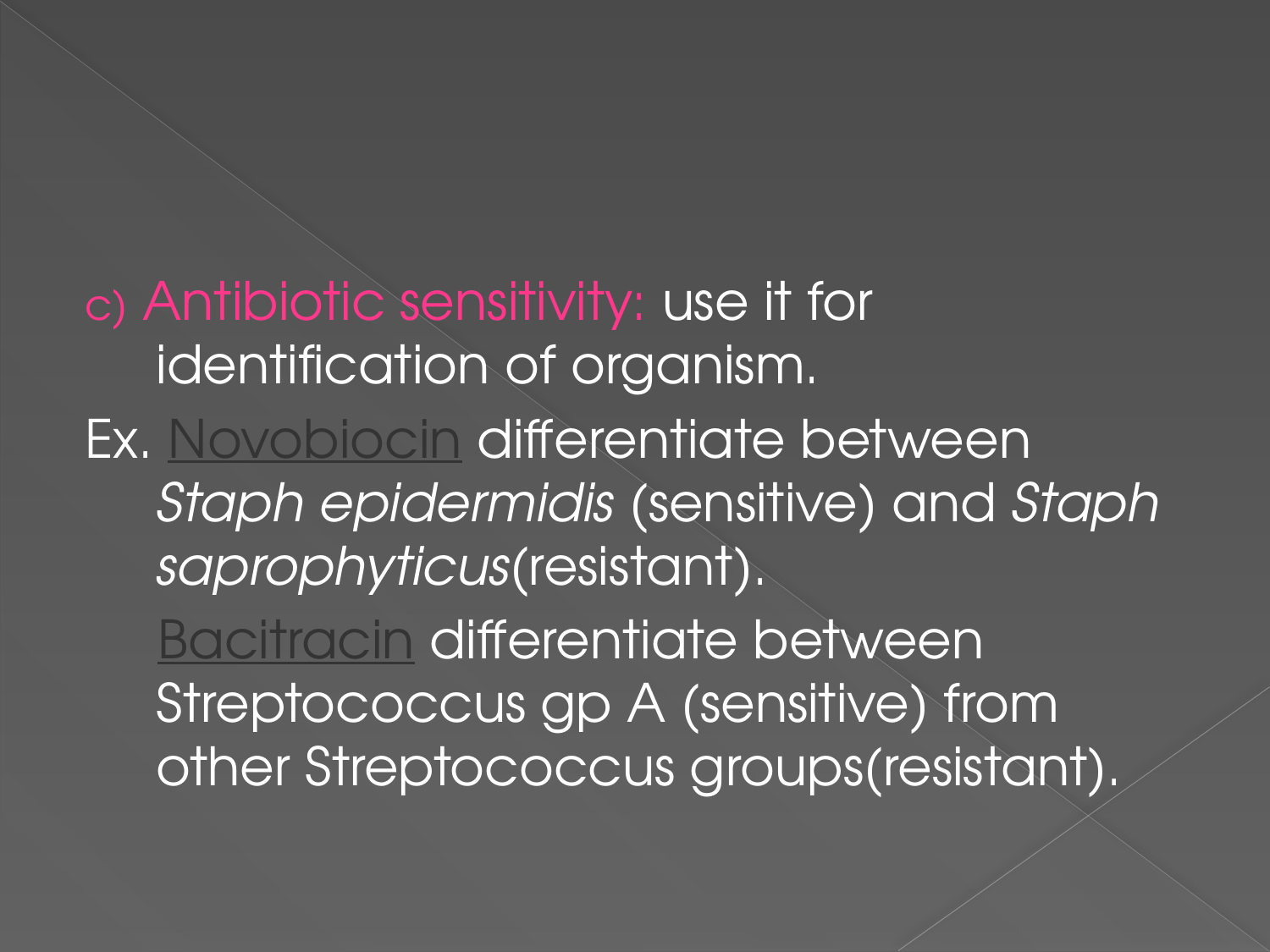

#
c) Antibiotic sensitivity: use it for identification of organism.
Ex. Novobiocin differentiate between Staph epidermidis (sensitive) and Staph saprophyticus(resistant).
     Bacitracin differentiate between Streptococcus gp A (sensitive) from other Streptococcus groups(resistant).